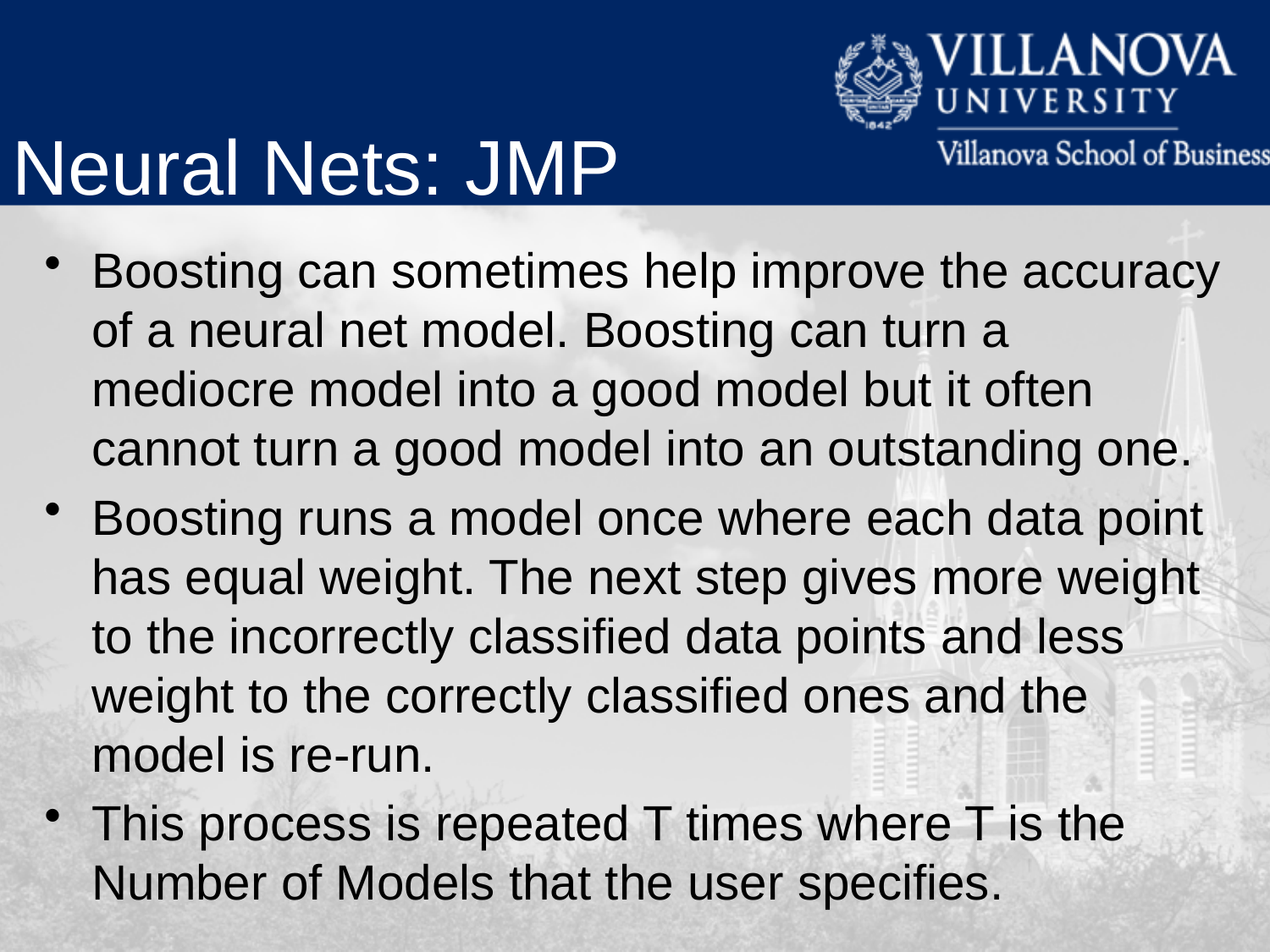

Neural Nets: JMP
Boosting can sometimes help improve the accuracy of a neural net model. Boosting can turn a mediocre model into a good model but it often cannot turn a good model into an outstanding one.
Boosting runs a model once where each data point has equal weight. The next step gives more weight to the incorrectly classified data points and less weight to the correctly classified ones and the model is re-run.
This process is repeated T times where T is the Number of Models that the user specifies.